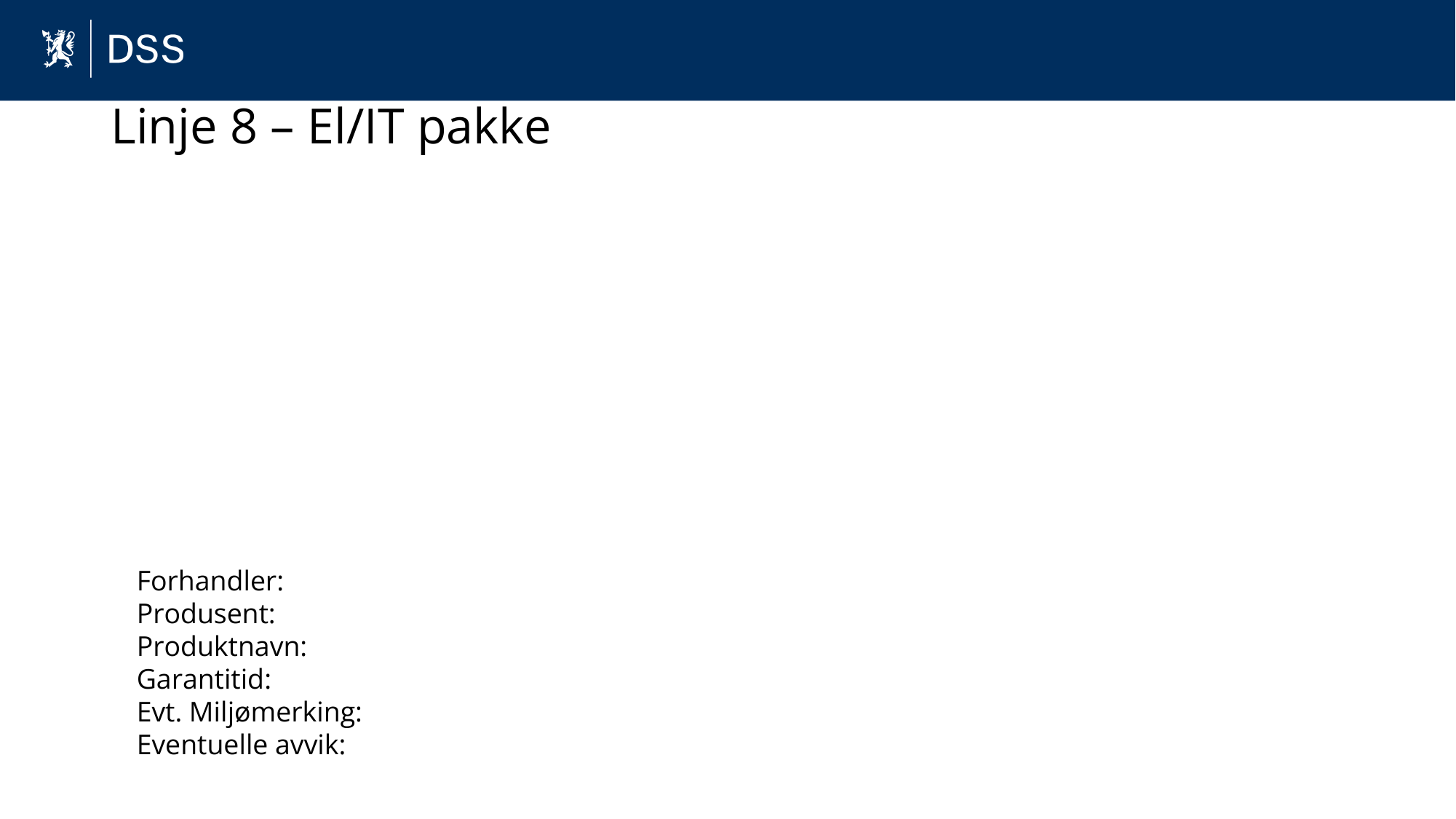

# Linje 8 – El/IT pakke
Forhandler:
Produsent:
Produktnavn:
Garantitid:
Evt. Miljømerking:
Eventuelle avvik: